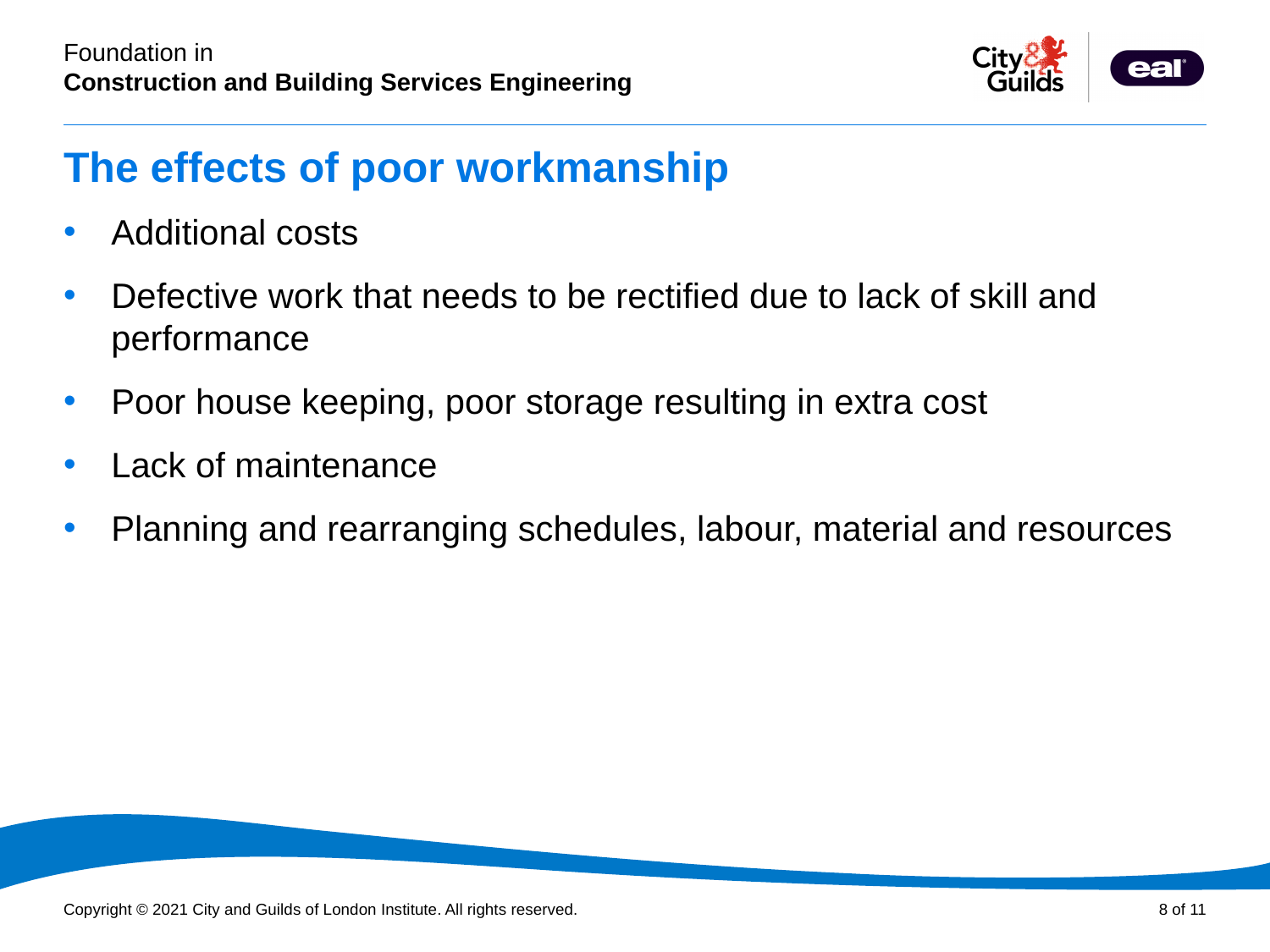

# The effects of poor workmanship
Additional costs
Defective work that needs to be rectified due to lack of skill and performance
Poor house keeping, poor storage resulting in extra cost
Lack of maintenance
Planning and rearranging schedules, labour, material and resources